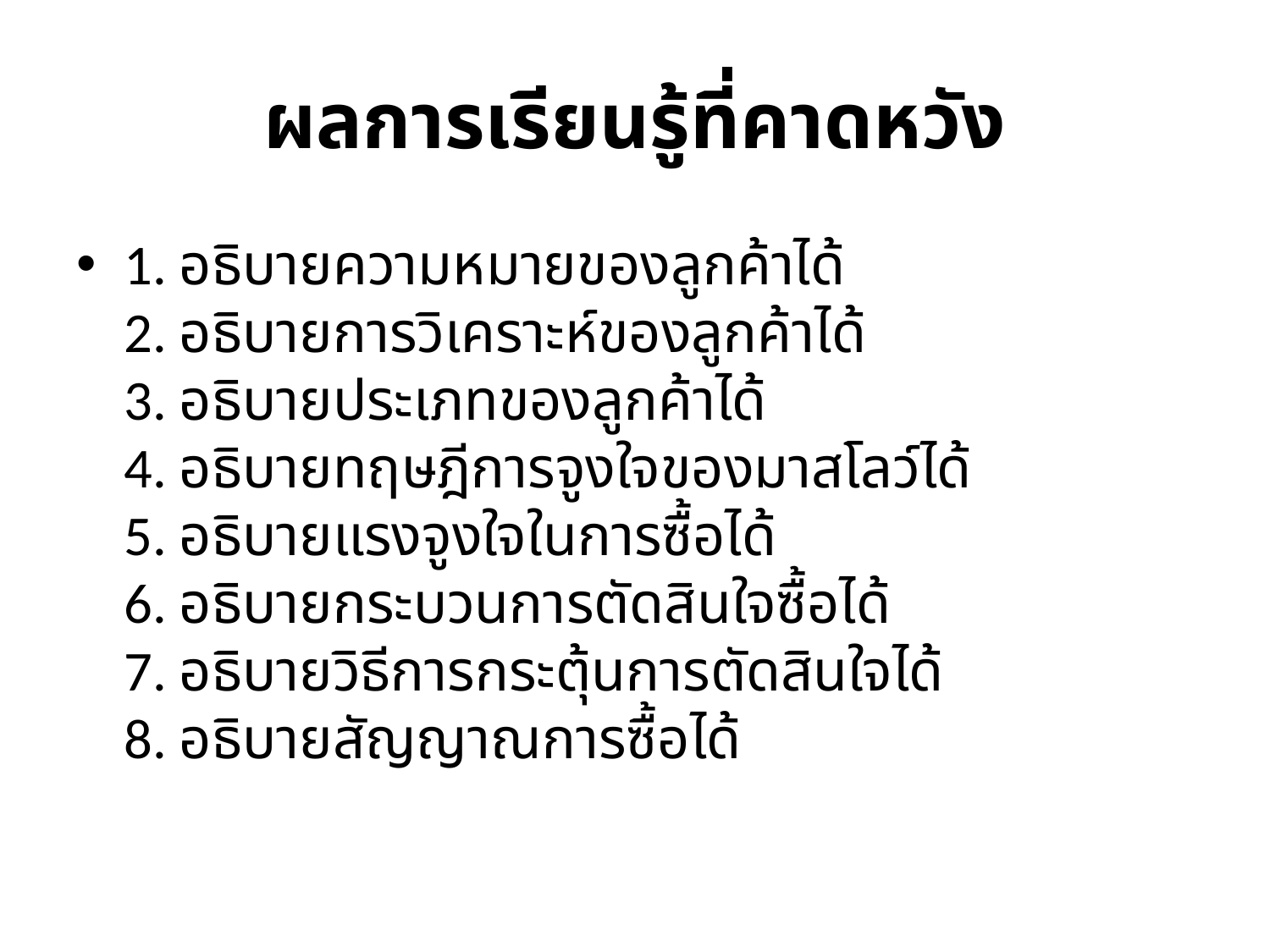

# ผลการเรียนรู้ที่คาดหวัง
1. อธิบายความหมายของลูกค้าได้
2. อธิบายการวิเคราะห์ของลูกค้าได้
3. อธิบายประเภทของลูกค้าได้
4. อธิบายทฤษฎีการจูงใจของมาสโลว์ได้
5. อธิบายแรงจูงใจในการซื้อได้
6. อธิบายกระบวนการตัดสินใจซื้อได้
7. อธิบายวิธีการกระตุ้นการตัดสินใจได้
8. อธิบายสัญญาณการซื้อได้